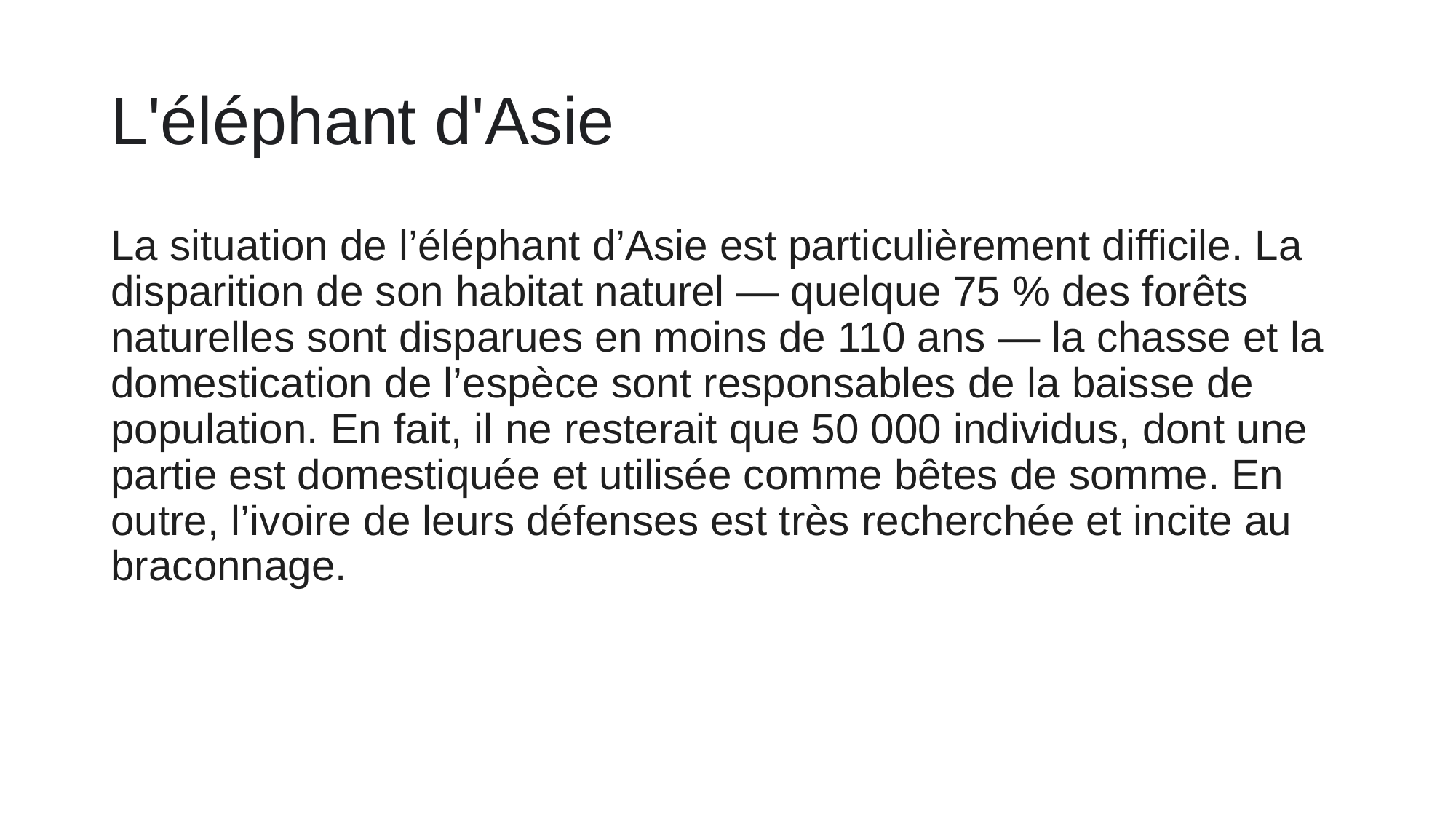

# L'éléphant d'Asie
La situation de l’éléphant d’Asie est particulièrement difficile. La disparition de son habitat naturel — quelque 75 % des forêts naturelles sont disparues en moins de 110 ans — la chasse et la domestication de l’espèce sont responsables de la baisse de population. En fait, il ne resterait que 50 000 individus, dont une partie est domestiquée et utilisée comme bêtes de somme. En outre, l’ivoire de leurs défenses est très recherchée et incite au braconnage.